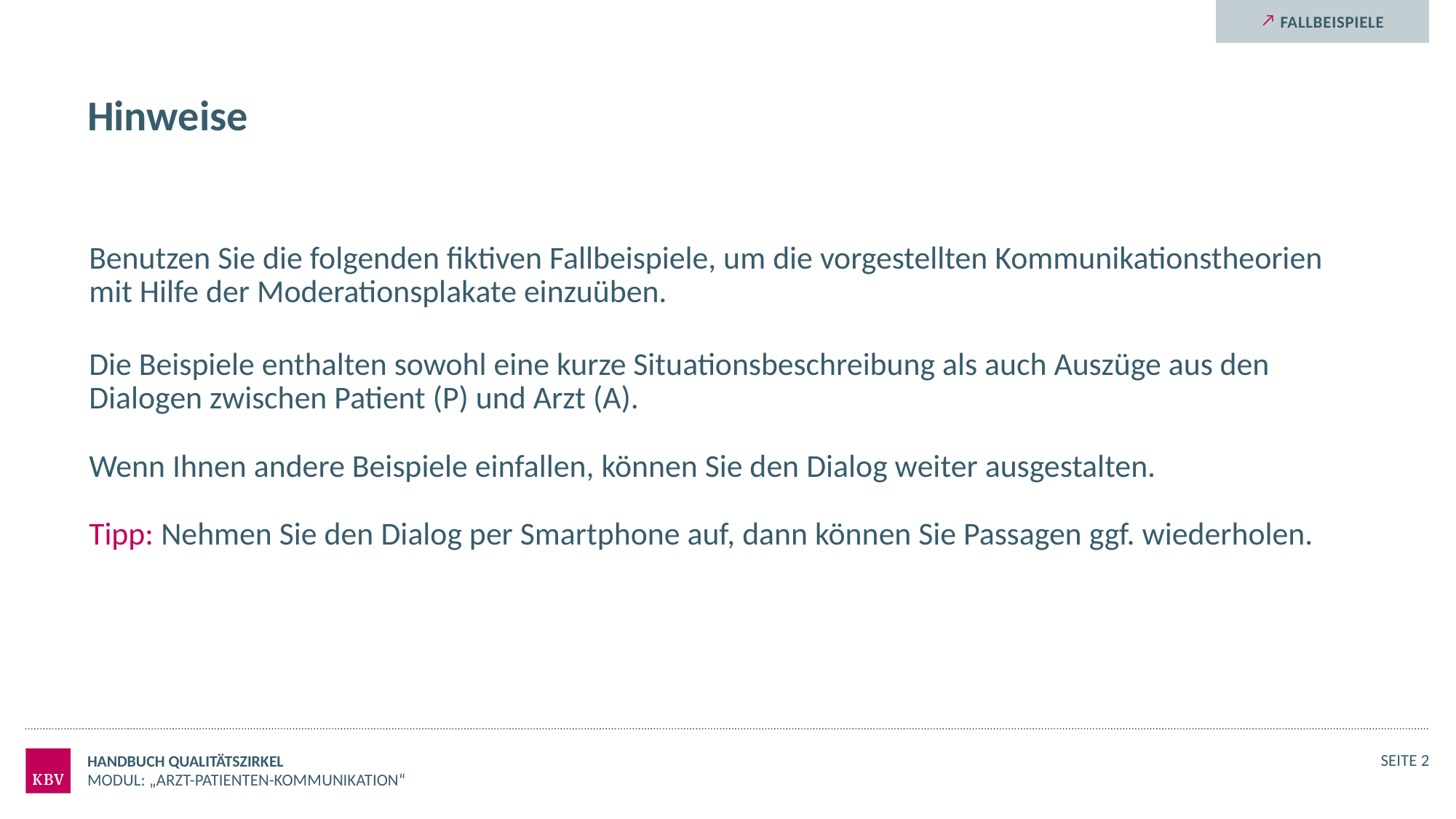

# Hinweise
Benutzen Sie die folgenden fiktiven Fallbeispiele, um die vorgestellten Kommunikationstheorien mit Hilfe der Moderationsplakate einzuüben.
Die Beispiele enthalten sowohl eine kurze Situationsbeschreibung als auch Auszüge aus den Dialogen zwischen Patient (P) und Arzt (A).
Wenn Ihnen andere Beispiele einfallen, können Sie den Dialog weiter ausgestalten.
Tipp: Nehmen Sie den Dialog per Smartphone auf, dann können Sie Passagen ggf. wiederholen.
Handbuch Qualitätszirkel
Seite 2
Modul: „Arzt-Patienten-Kommunikation“